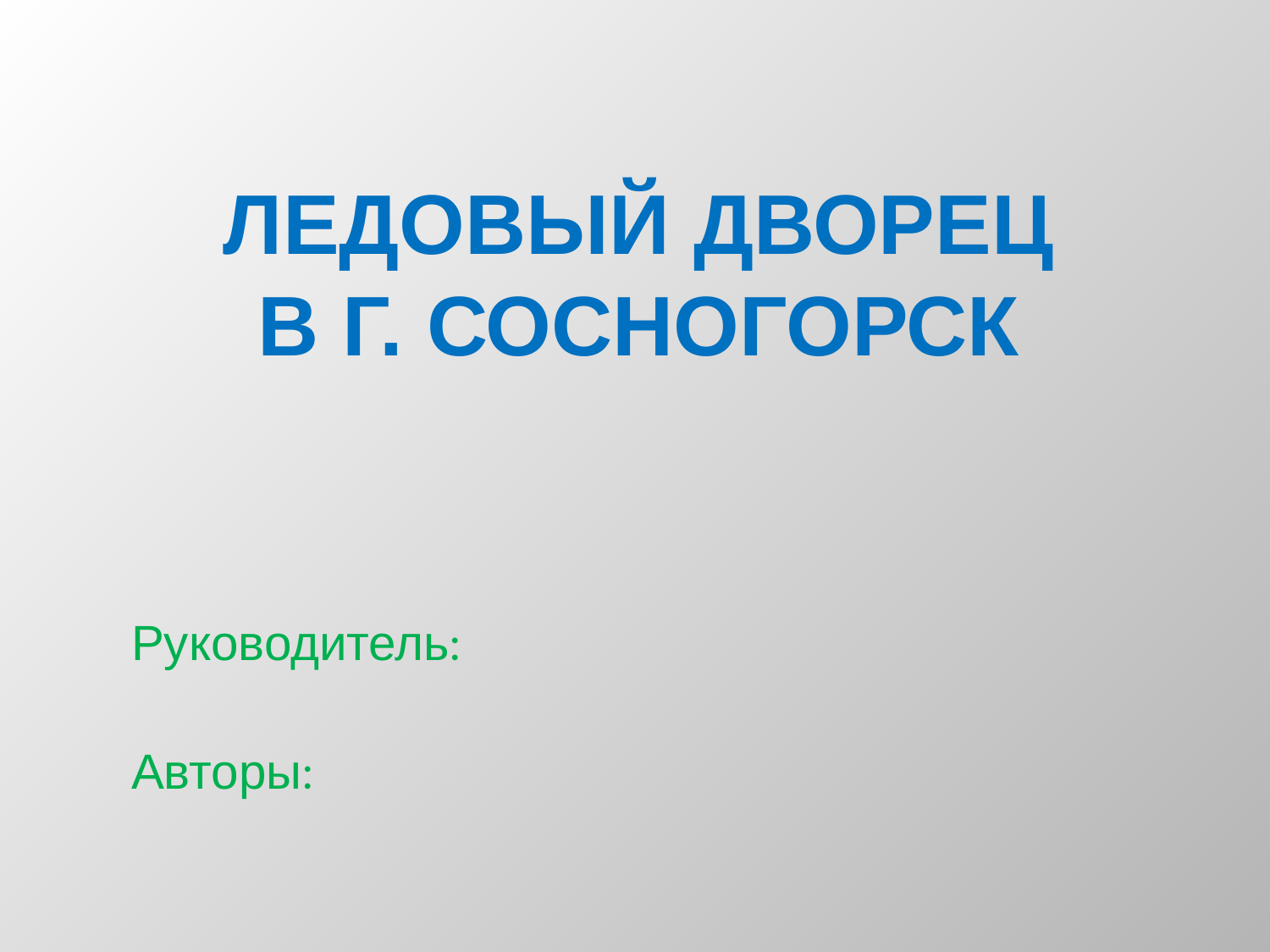

# ледовый дворец в г. Сосногорск
Руководитель:

Авторы: